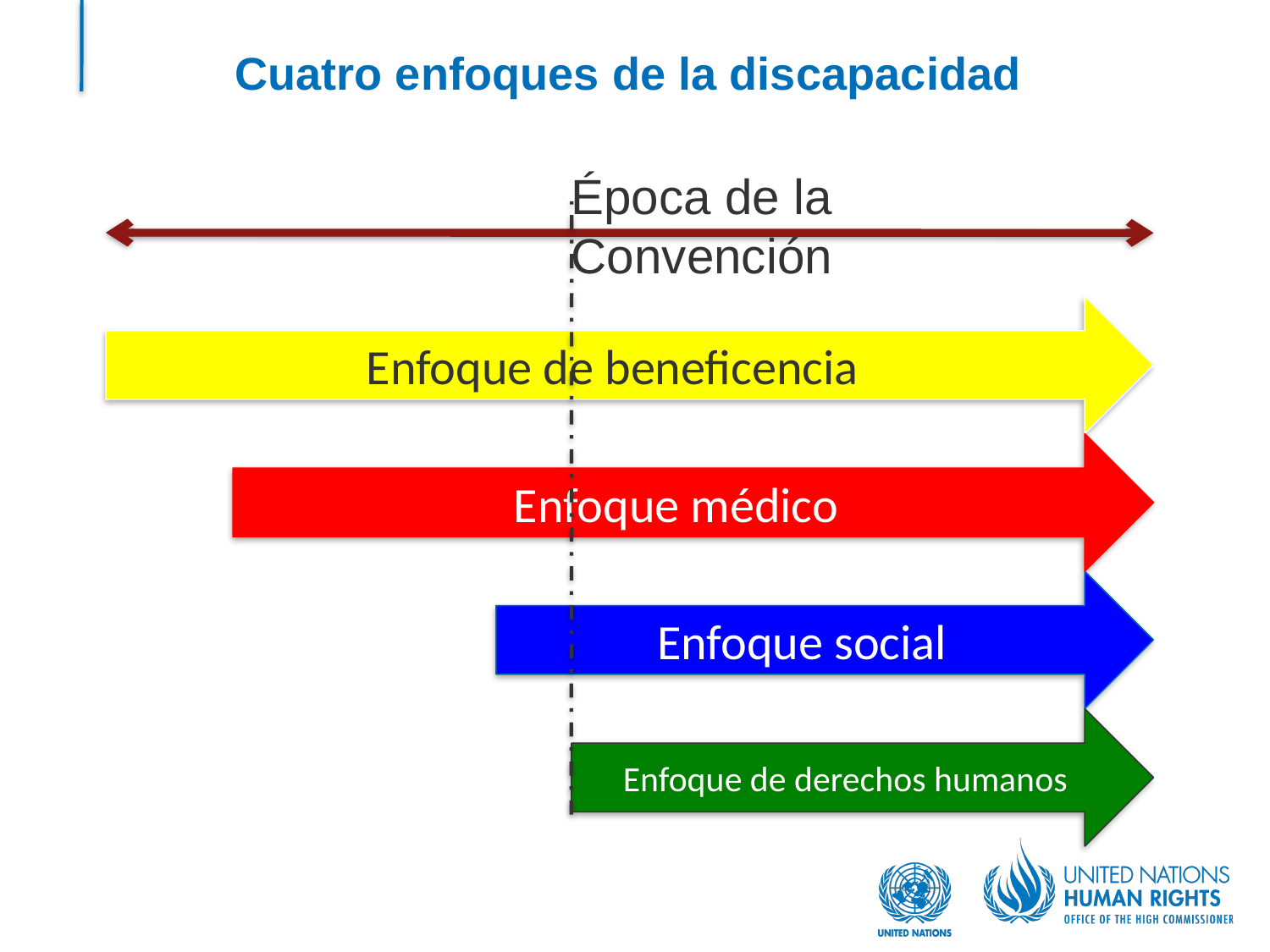

# Cuatro enfoques de la discapacidad
Época de la Convención
Enfoque de beneficencia
Enfoque médico
Enfoque social
Enfoque de derechos humanos